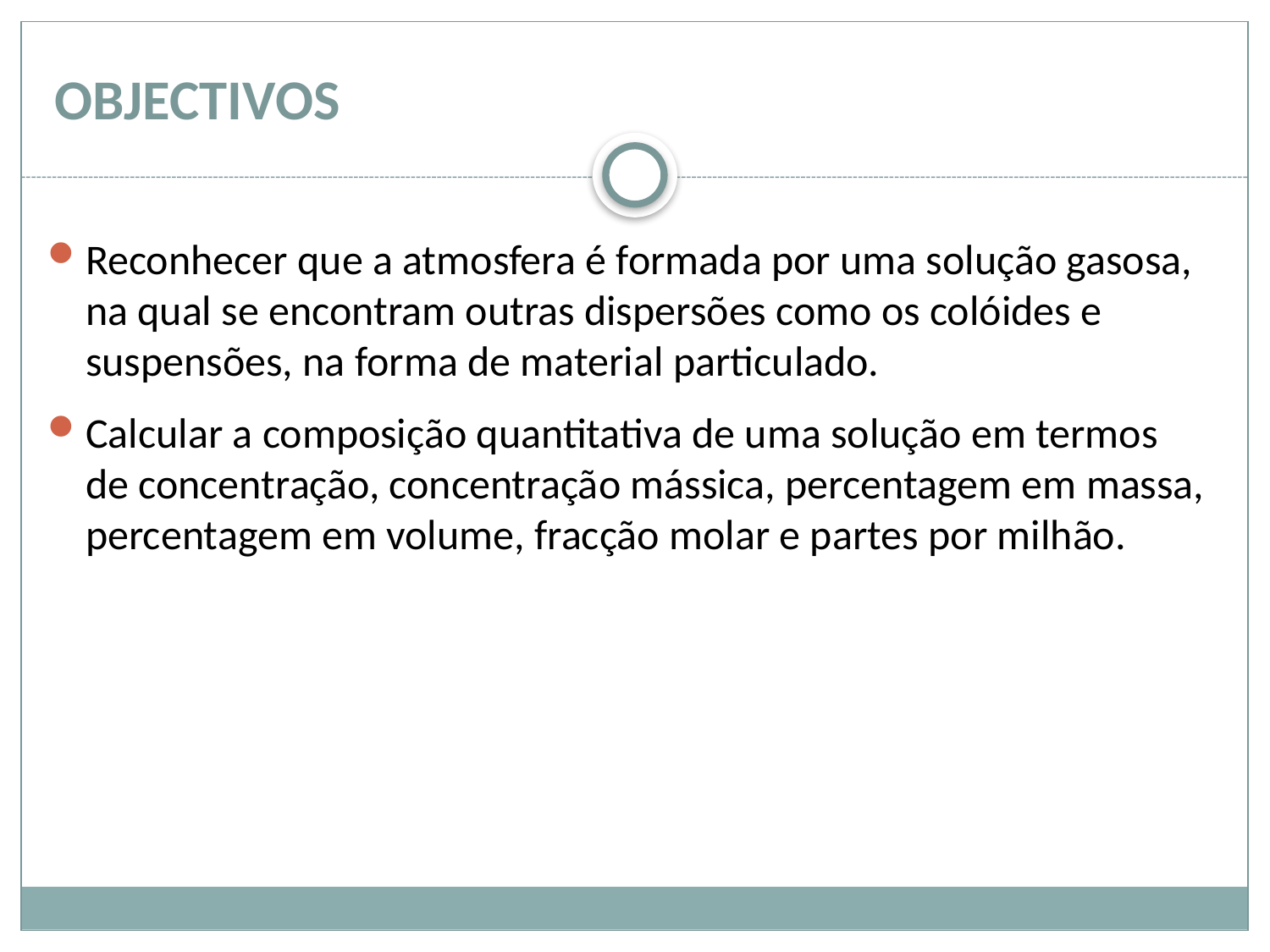

# Objectivos
Reconhecer que a atmosfera é formada por uma solução gasosa, na qual se encontram outras dispersões como os colóides e suspensões, na forma de material particulado.
Calcular a composição quantitativa de uma solução em termos
de concentração, concentração mássica, percentagem em massa, percentagem em volume, fracção molar e partes por milhão.